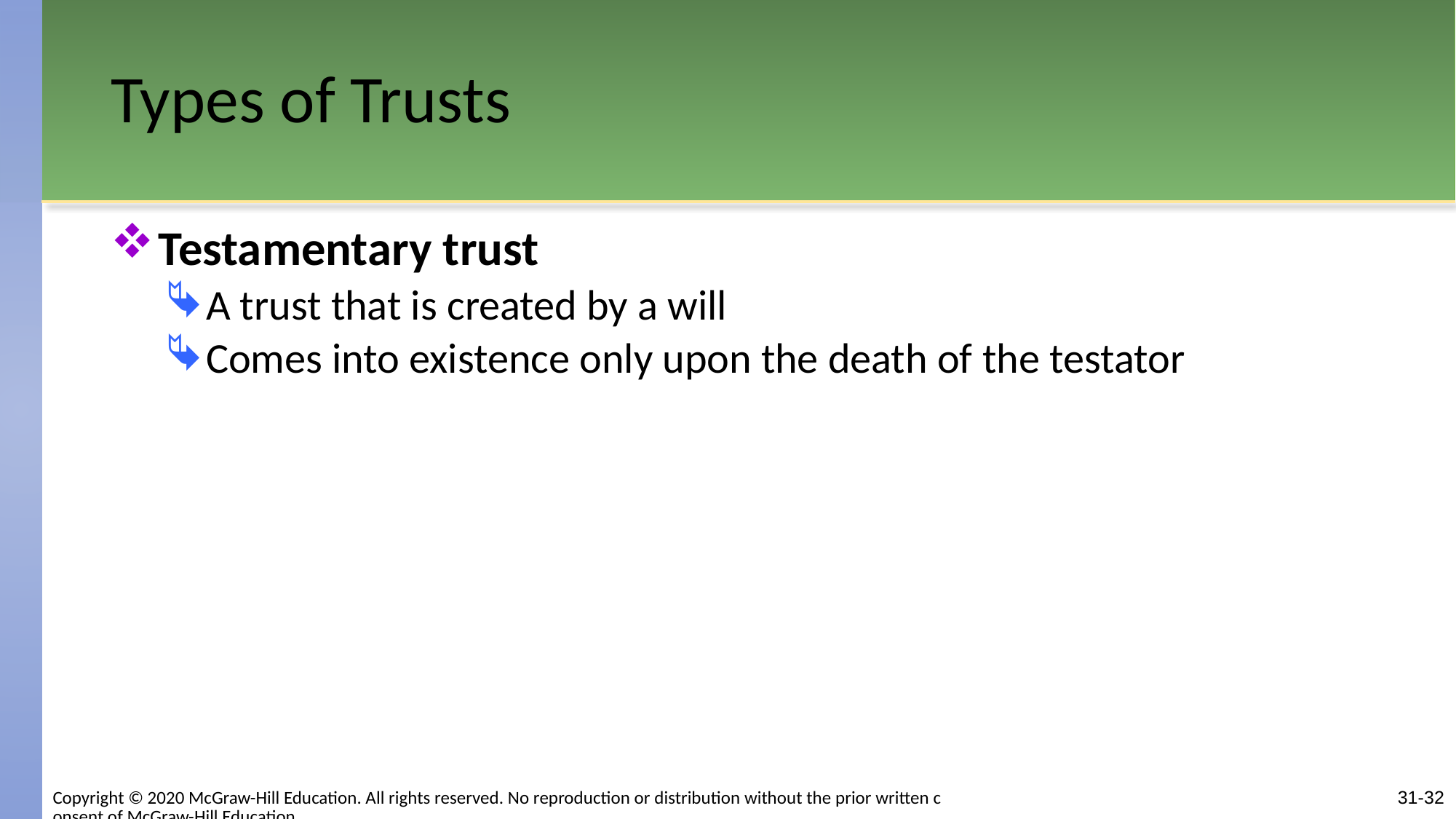

# Types of Trusts
Testamentary trust
A trust that is created by a will
Comes into existence only upon the death of the testator

Copyright © 2020 McGraw-Hill Education. All rights reserved. No reproduction or distribution without the prior written consent of McGraw-Hill Education.
31-32